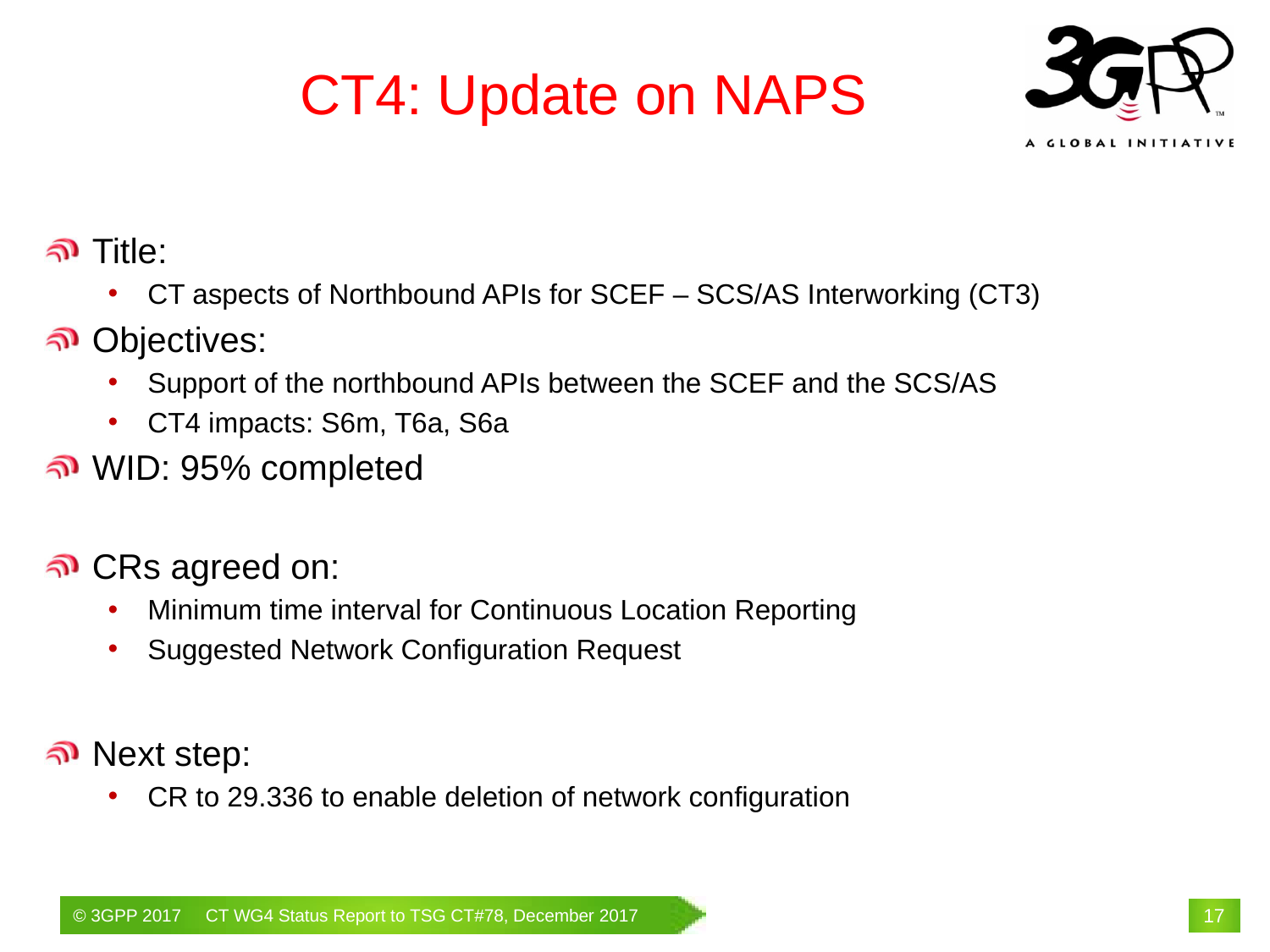

# CT4: Update on NAPS
Title:
CT aspects of Northbound APIs for SCEF – SCS/AS Interworking (CT3)
Objectives:
Support of the northbound APIs between the SCEF and the SCS/AS
CT4 impacts: S6m, T6a, S6a
WID: 95% completed

CRs agreed on:
Minimum time interval for Continuous Location Reporting
Suggested Network Configuration Request

Next step:
CR to 29.336 to enable deletion of network configuration